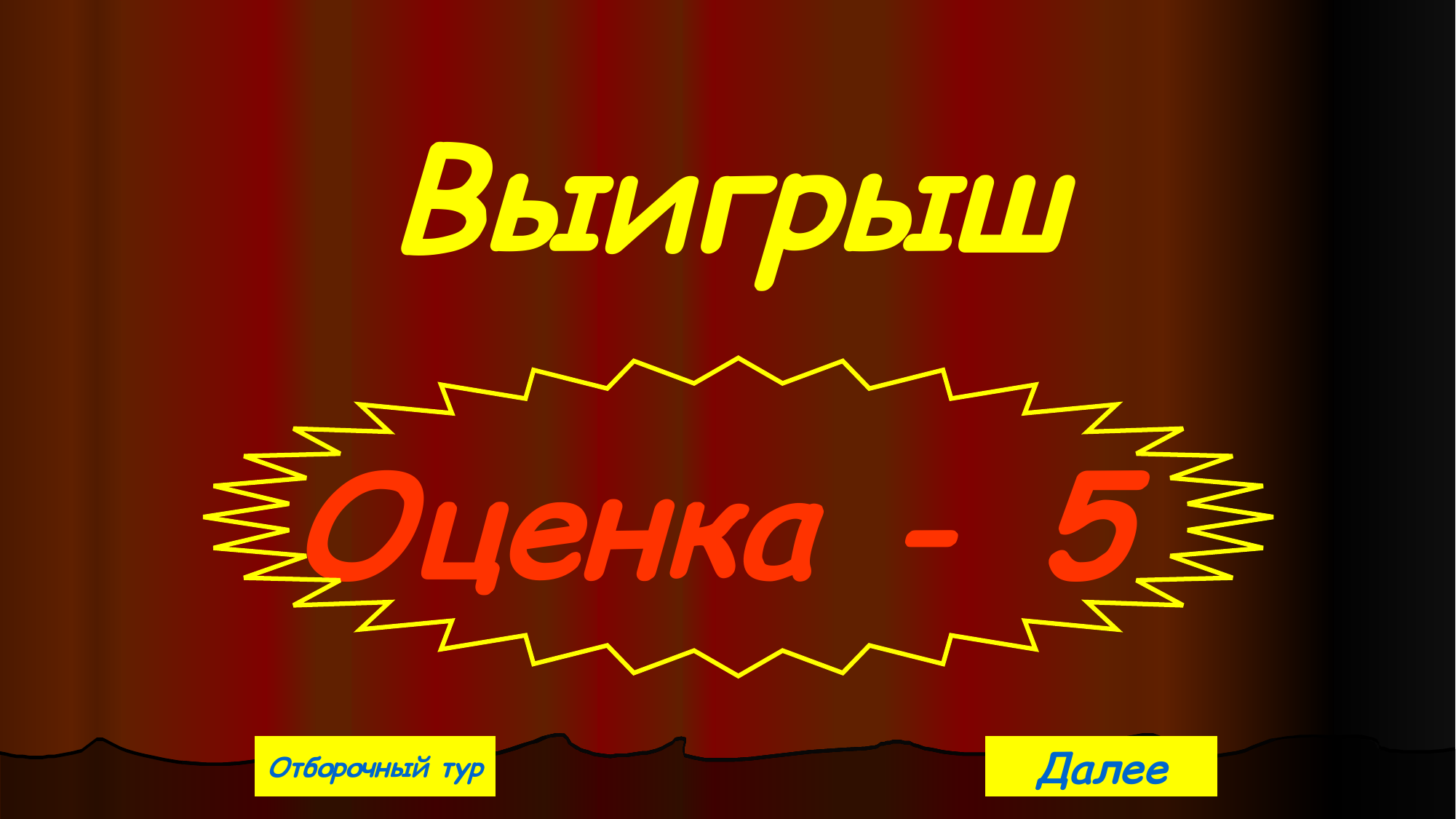

Выигрыш

Оценка -  5
Отборочный тур
Далее